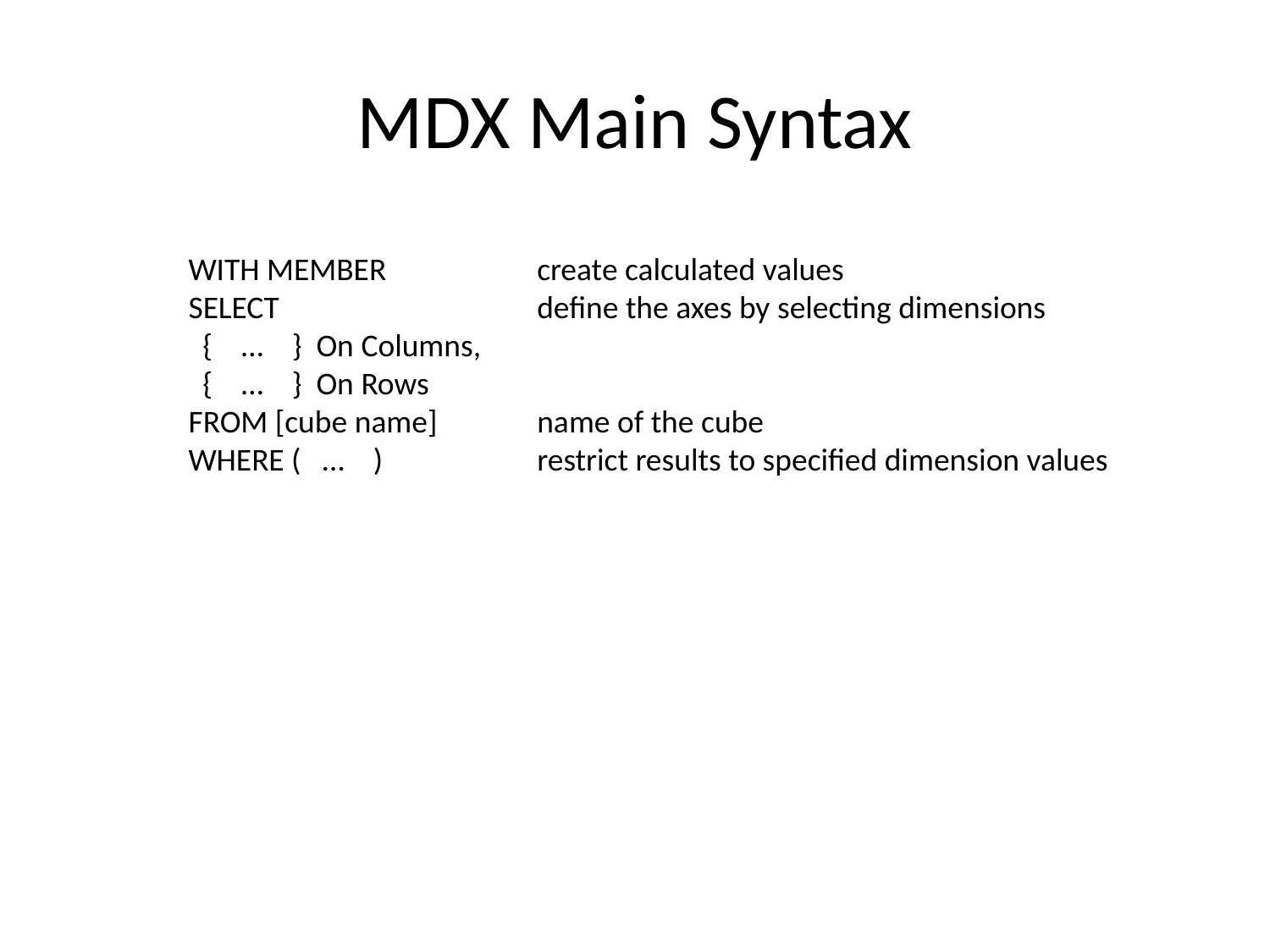

# MDX Main Syntax
WITH MEMBER	create calculated values
SELECT	define the axes by selecting dimensions
  {    …    }  On Columns,
  {    …    }  On Rows
FROM [cube name]	name of the cube
WHERE (   …    )	restrict results to specified dimension values